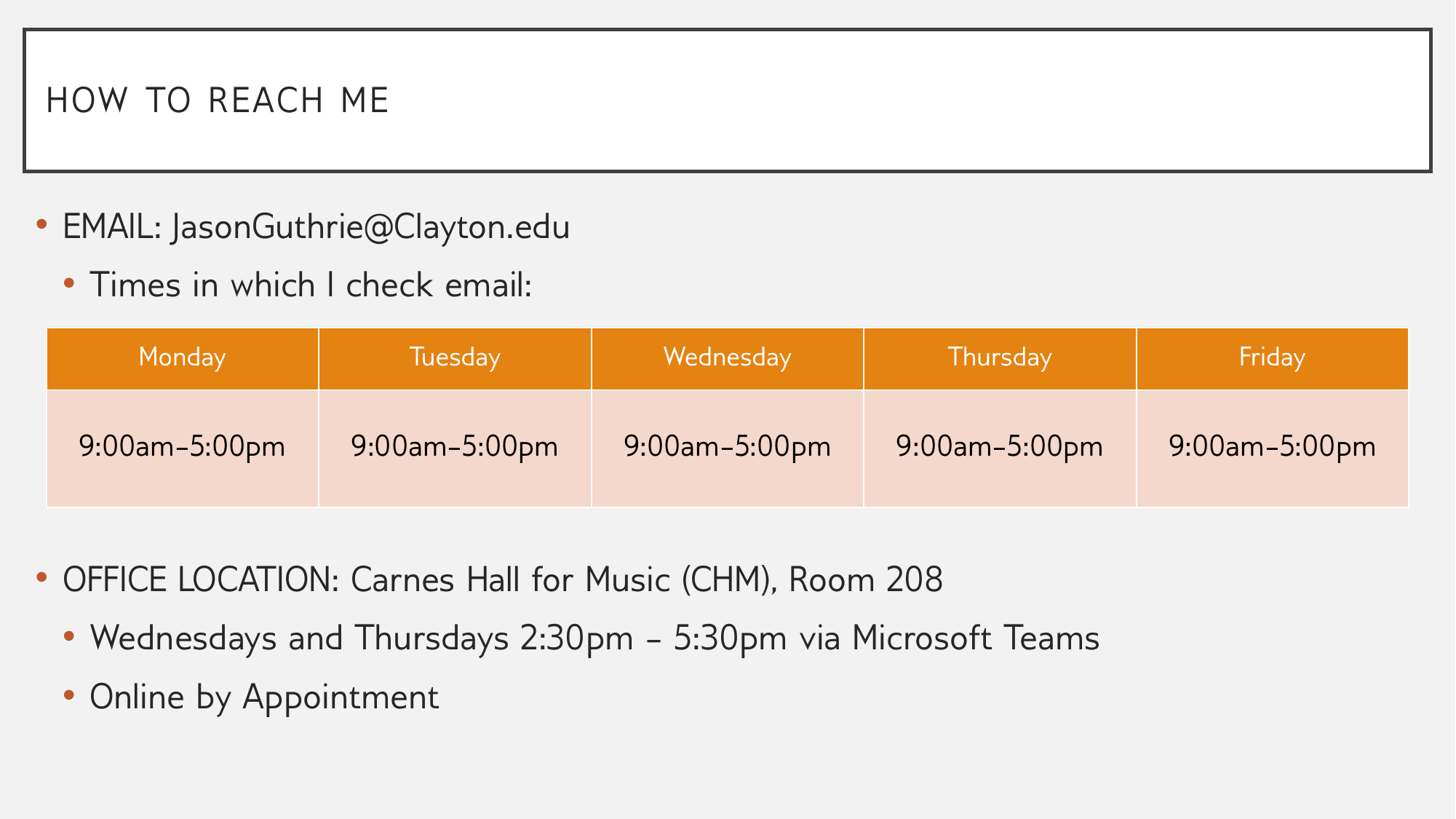

# How To Reach Me
EMAIL: JasonGuthrie@Clayton.edu
Times in which I check email:

OFFICE LOCATION: Carnes Hall for Music (CHM), Room 208
Wednesdays and Thursdays 2:30pm – 5:30pm via Microsoft Teams
Online by Appointment
| Monday | Tuesday | Wednesday | Thursday | Friday |
| --- | --- | --- | --- | --- |
| 9:00am–5:00pm | 9:00am–5:00pm | 9:00am–5:00pm | 9:00am–5:00pm | 9:00am–5:00pm |